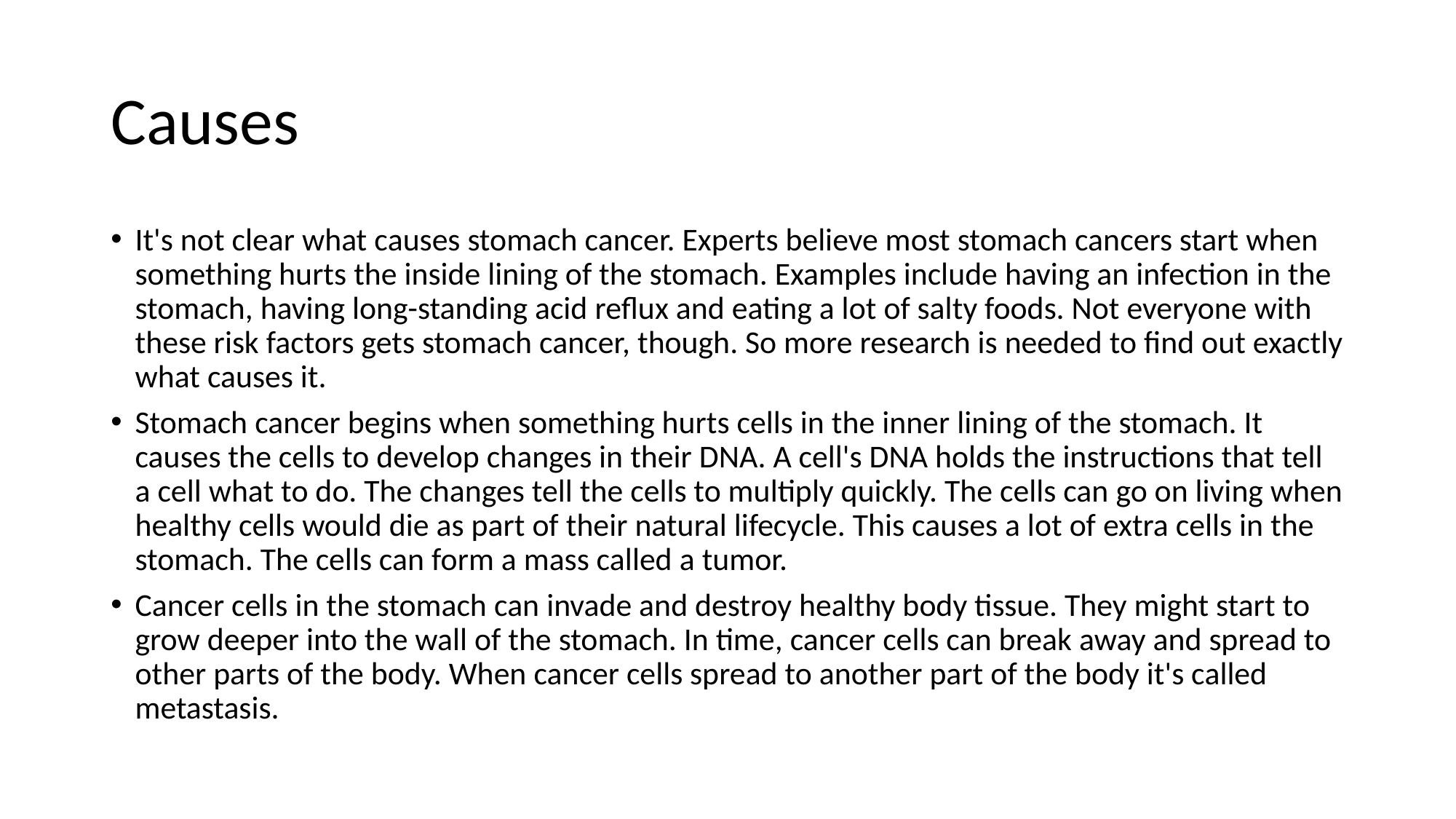

# Causes
It's not clear what causes stomach cancer. Experts believe most stomach cancers start when something hurts the inside lining of the stomach. Examples include having an infection in the stomach, having long-standing acid reflux and eating a lot of salty foods. Not everyone with these risk factors gets stomach cancer, though. So more research is needed to find out exactly what causes it.
Stomach cancer begins when something hurts cells in the inner lining of the stomach. It causes the cells to develop changes in their DNA. A cell's DNA holds the instructions that tell a cell what to do. The changes tell the cells to multiply quickly. The cells can go on living when healthy cells would die as part of their natural lifecycle. This causes a lot of extra cells in the stomach. The cells can form a mass called a tumor.
Cancer cells in the stomach can invade and destroy healthy body tissue. They might start to grow deeper into the wall of the stomach. In time, cancer cells can break away and spread to other parts of the body. When cancer cells spread to another part of the body it's called metastasis.